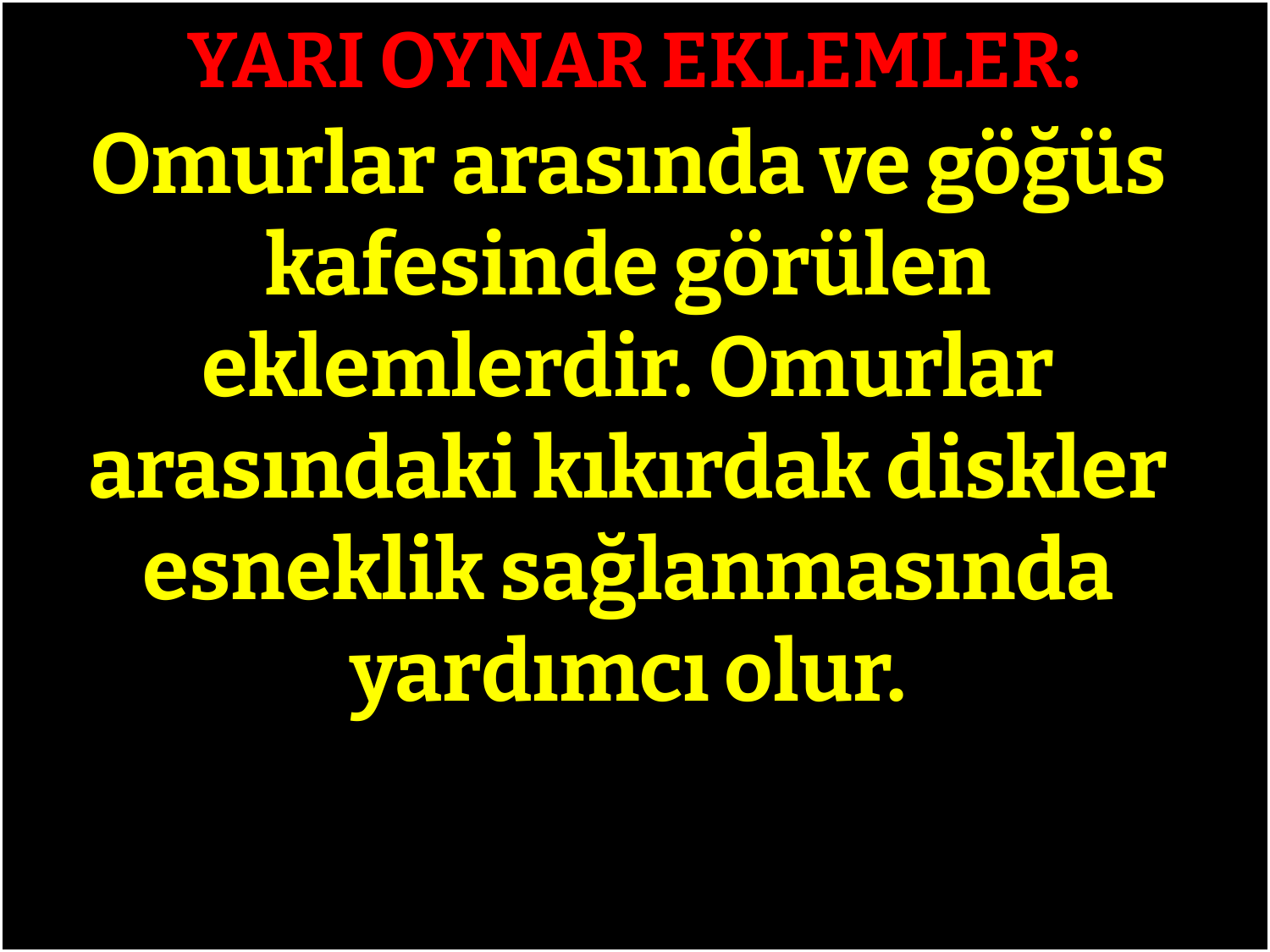

YARI OYNAR EKLEMLER:
Omurlar arasında ve göğüs kafesinde görülen eklemlerdir. Omurlar arasındaki kıkırdak diskler esneklik sağlanmasında yardımcı olur.
#